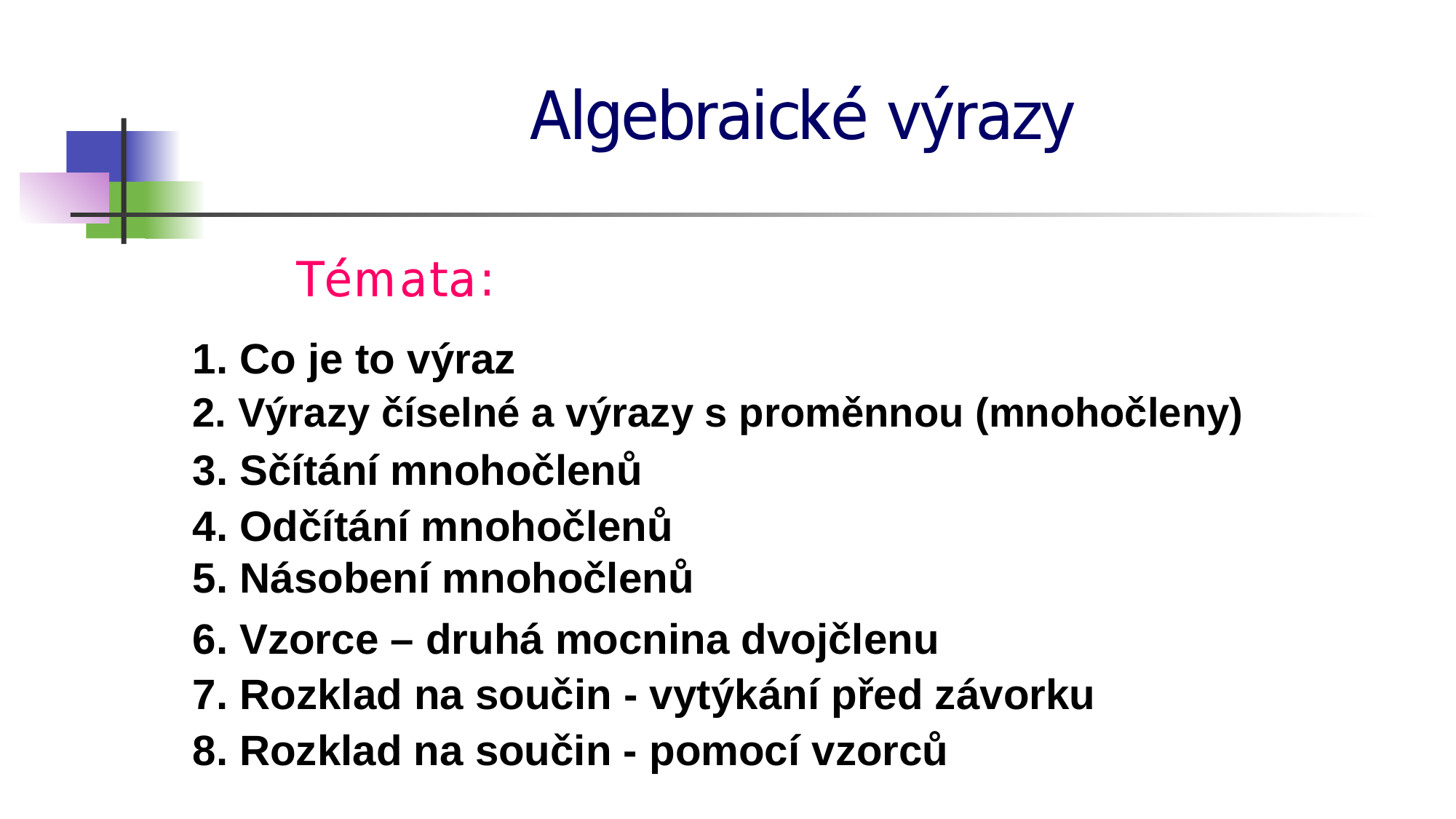

# Algebraické výrazy
   Témata:
1. Co je to výraz
2. Výrazy číselné a výrazy s proměnnou (mnohočleny)
3. Sčítání mnohočlenů
4. Odčítání mnohočlenů
5. Násobení mnohočlenů
6. Vzorce – druhá mocnina dvojčlenu
7. Rozklad na součin - vytýkání před závorku
8. Rozklad na součin - pomocí vzorců